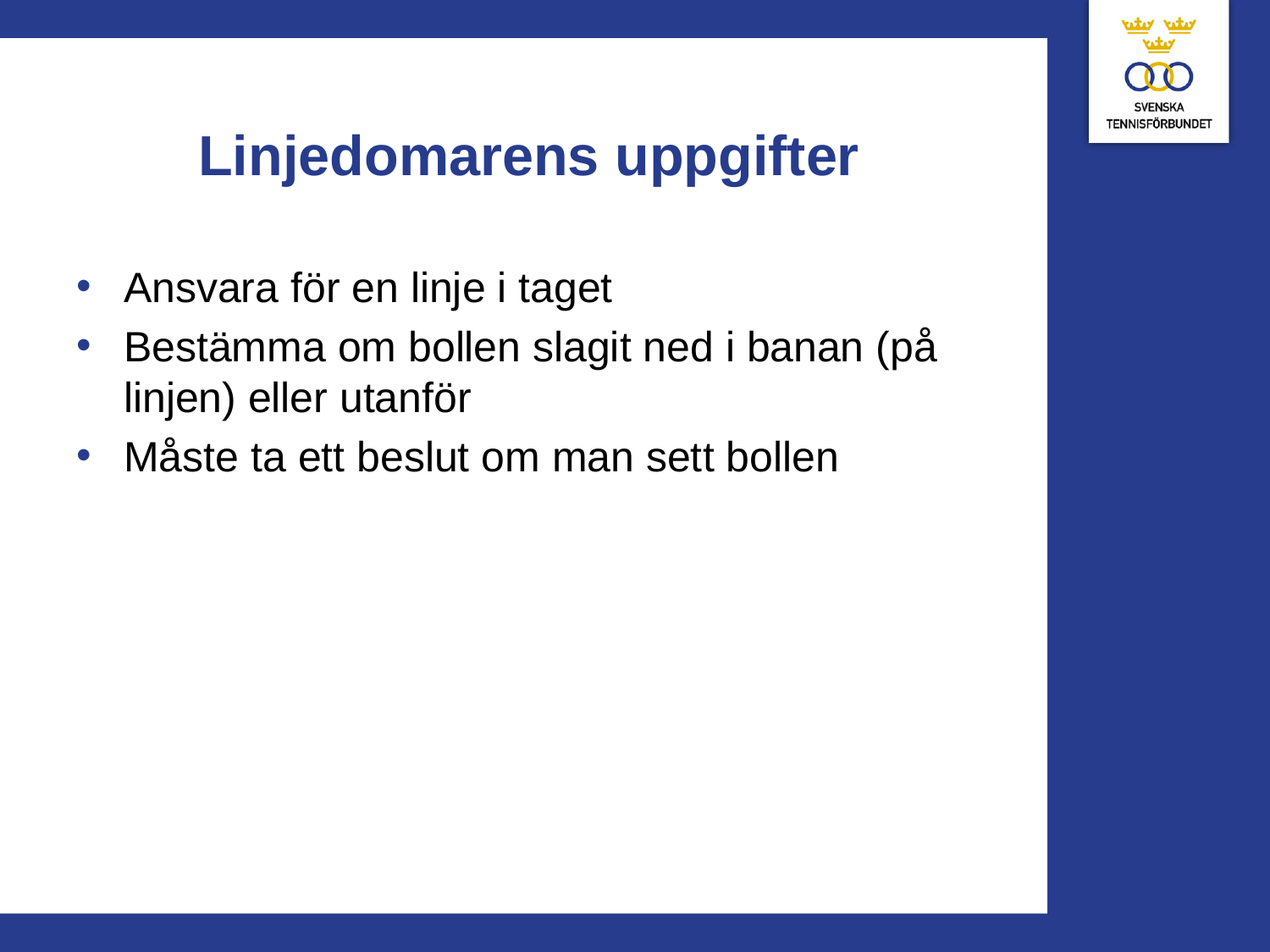

# Linjedomarens uppgifter
Ansvara för en linje i taget
Bestämma om bollen slagit ned i banan (på linjen) eller utanför
Måste ta ett beslut om man sett bollen